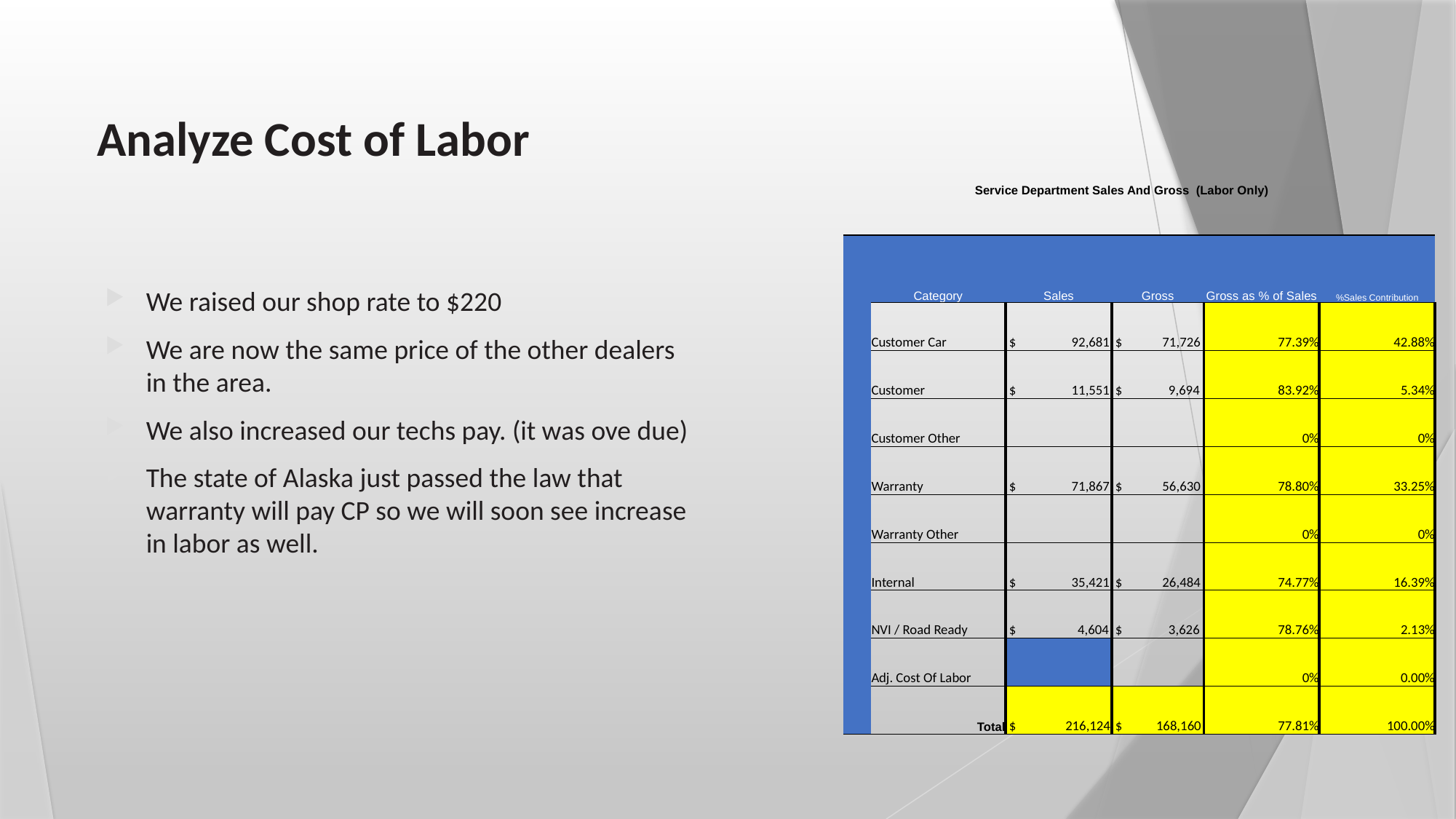

# Analyze Cost of Labor
| Service Department Sales And Gross (Labor Only) |  |  |  |  |  |
| --- | --- | --- | --- | --- | --- |
|  |  |  |  |  |  |
|  | Category | Sales | Gross | Gross as % of Sales | %Sales Contribution |
|  | Customer Car | $ 92,681 | $ 71,726 | 77.39% | 42.88% |
|  | Customer | $ 11,551 | $ 9,694 | 83.92% | 5.34% |
|  | Customer Other |  |  | 0% | 0% |
|  | Warranty | $ 71,867 | $ 56,630 | 78.80% | 33.25% |
|  | Warranty Other |  |  | 0% | 0% |
|  | Internal | $ 35,421 | $ 26,484 | 74.77% | 16.39% |
|  | NVI / Road Ready | $ 4,604 | $ 3,626 | 78.76% | 2.13% |
|  | Adj. Cost Of Labor |  |  | 0% | 0.00% |
|  | Total | $ 216,124 | $ 168,160 | 77.81% | 100.00% |

We raised our shop rate to $220
We are now the same price of the other dealers in the area.
We also increased our techs pay. (it was ove due)
The state of Alaska just passed the law that warranty will pay CP so we will soon see increase in labor as well.